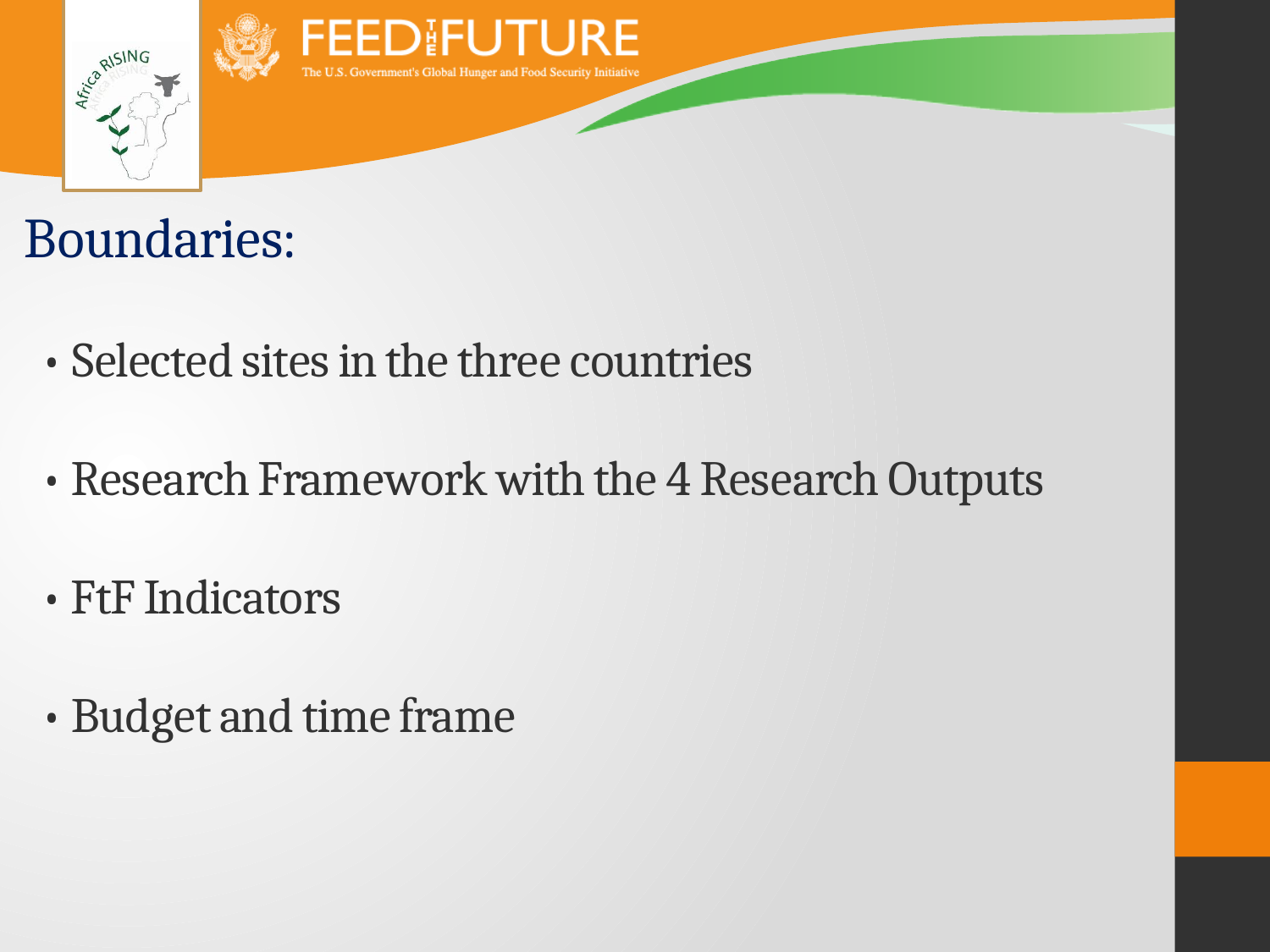

# Boundaries: • Selected sites in the three countries • Research Framework with the 4 Research Outputs • FtF Indicators • Budget and time frame